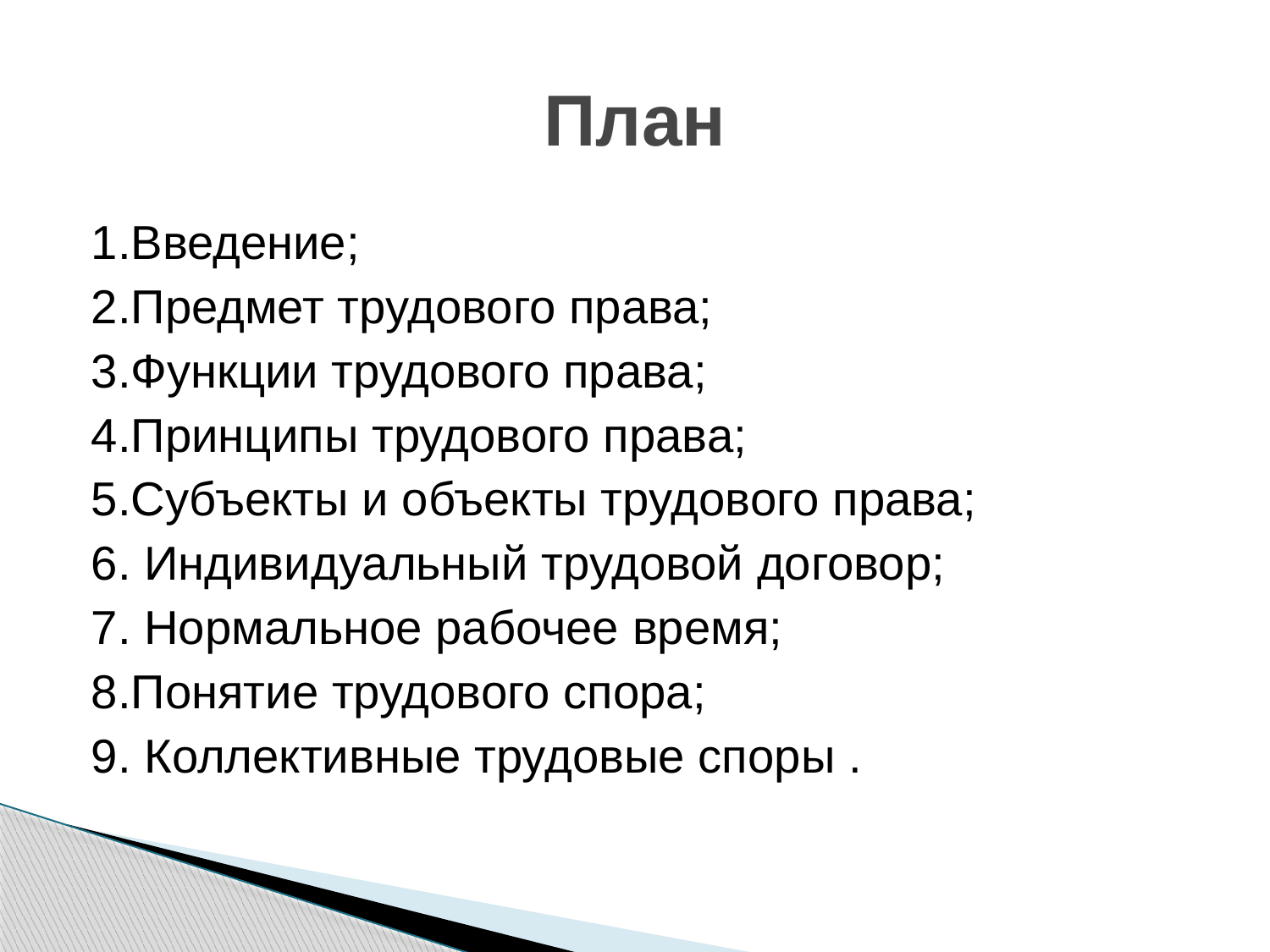

# План
1.Введение;
2.Предмет трудового права;
3.Функции трудового права;
4.Принципы трудового права;
5.Субъекты и объекты трудового права;
6. Индивидуальный трудовой договор;
7. Нормальное рабочее время;
8.Понятие трудового спора;
9. Коллективные трудовые споры .